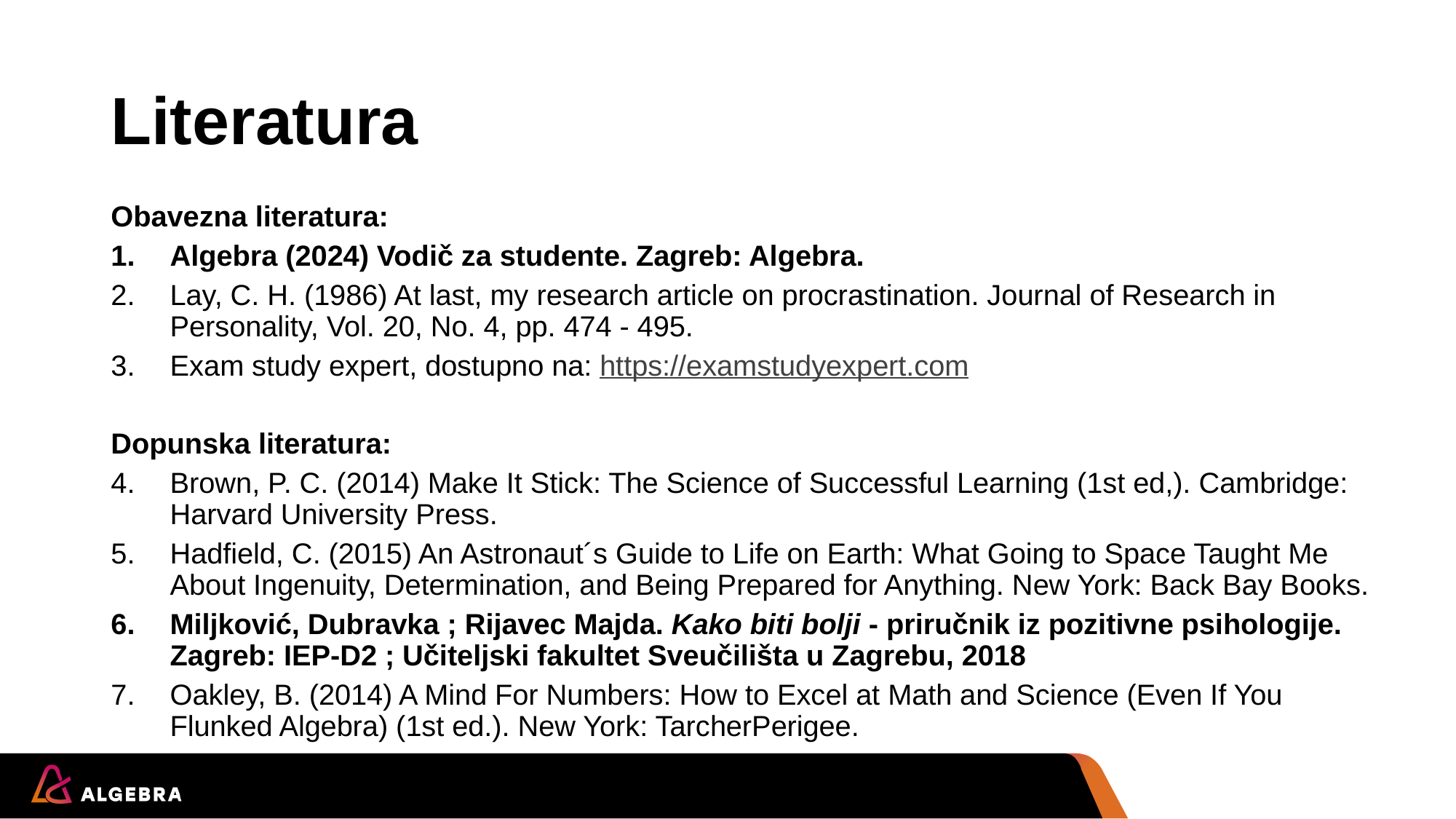

# Literatura
Obavezna literatura:
Algebra (2024) Vodič za studente. Zagreb: Algebra.
Lay, C. H. (1986) At last, my research article on procrastination. Journal of Research in Personality, Vol. 20, No. 4, pp. 474 - 495.
Exam study expert, dostupno na: https://examstudyexpert.com

Dopunska literatura:
Brown, P. C. (2014) Make It Stick: The Science of Successful Learning (1st ed,). Cambridge: Harvard University Press.
Hadfield, C. (2015) An Astronaut´s Guide to Life on Earth: What Going to Space Taught Me About Ingenuity, Determination, and Being Prepared for Anything. New York: Back Bay Books.
Miljković, Dubravka ; Rijavec Majda. Kako biti bolji - priručnik iz pozitivne psihologije. Zagreb: IEP-D2 ; Učiteljski fakultet Sveučilišta u Zagrebu, 2018
Oakley, B. (2014) A Mind For Numbers: How to Excel at Math and Science (Even If You Flunked Algebra) (1st ed.). New York: TarcherPerigee.